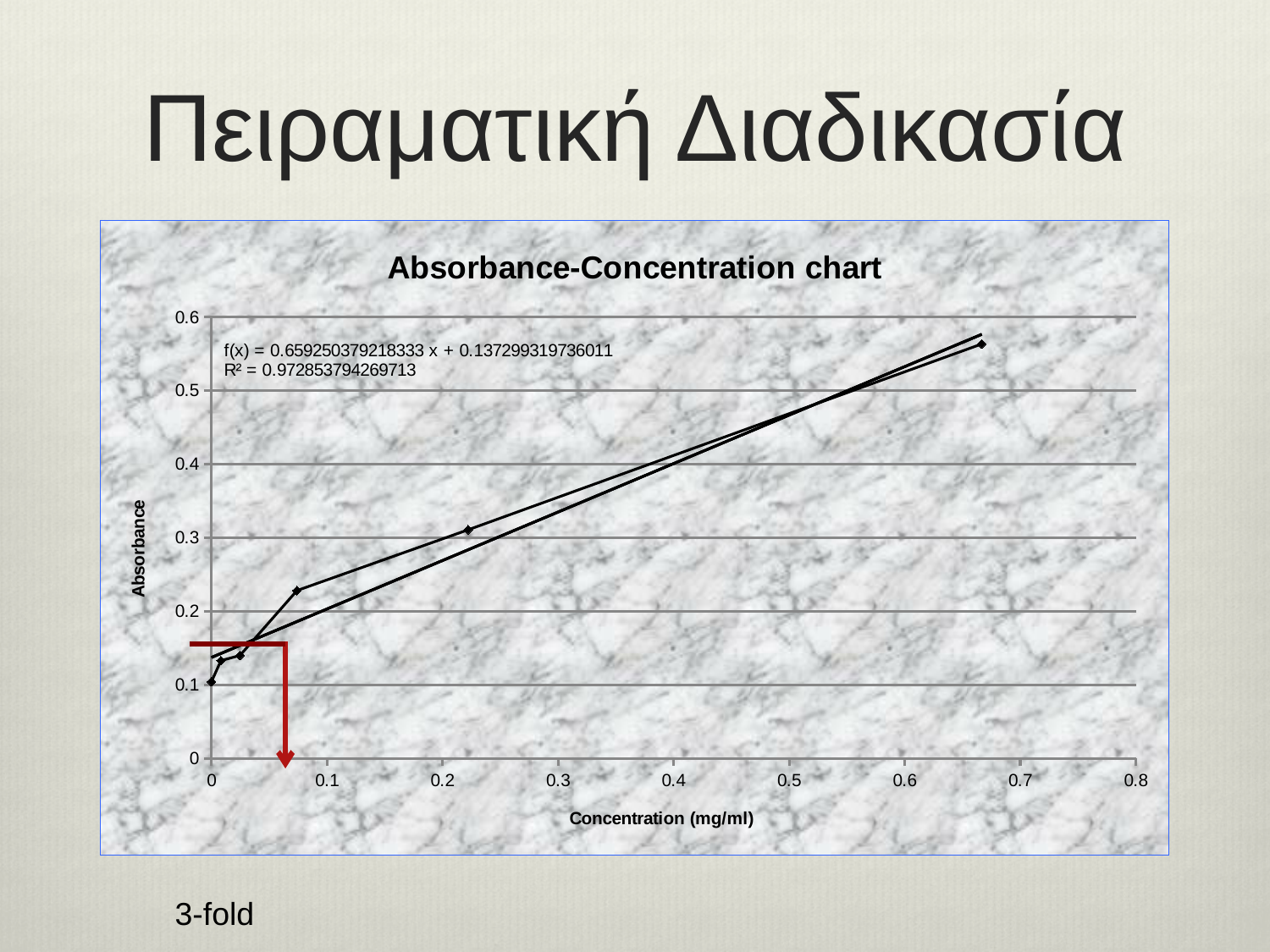

# Πειραματική Διαδικασία

### Chart: Absorbance-Concentration chart

| Category |  |
|---|---|
3-fold